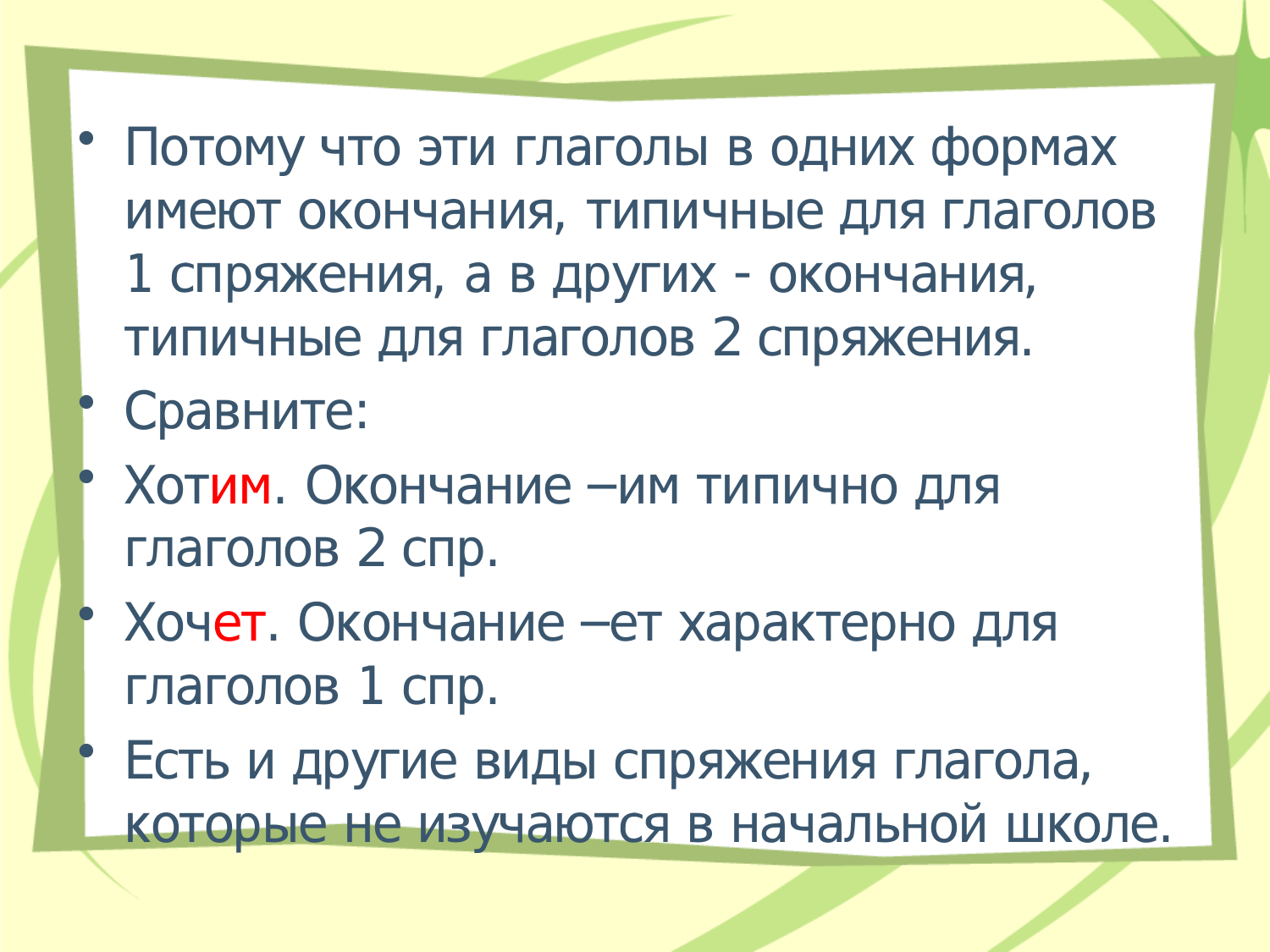

Потому что эти глаголы в одних формах имеют окончания, типичные для глаголов 1 спряжения, а в других - окончания, типичные для глаголов 2 спряжения.
Сравните:
Хотим. Окончание –им типично для глаголов 2 спр.
Хочет. Окончание –ет характерно для глаголов 1 спр.
Есть и другие виды спряжения глагола, которые не изучаются в начальной школе.